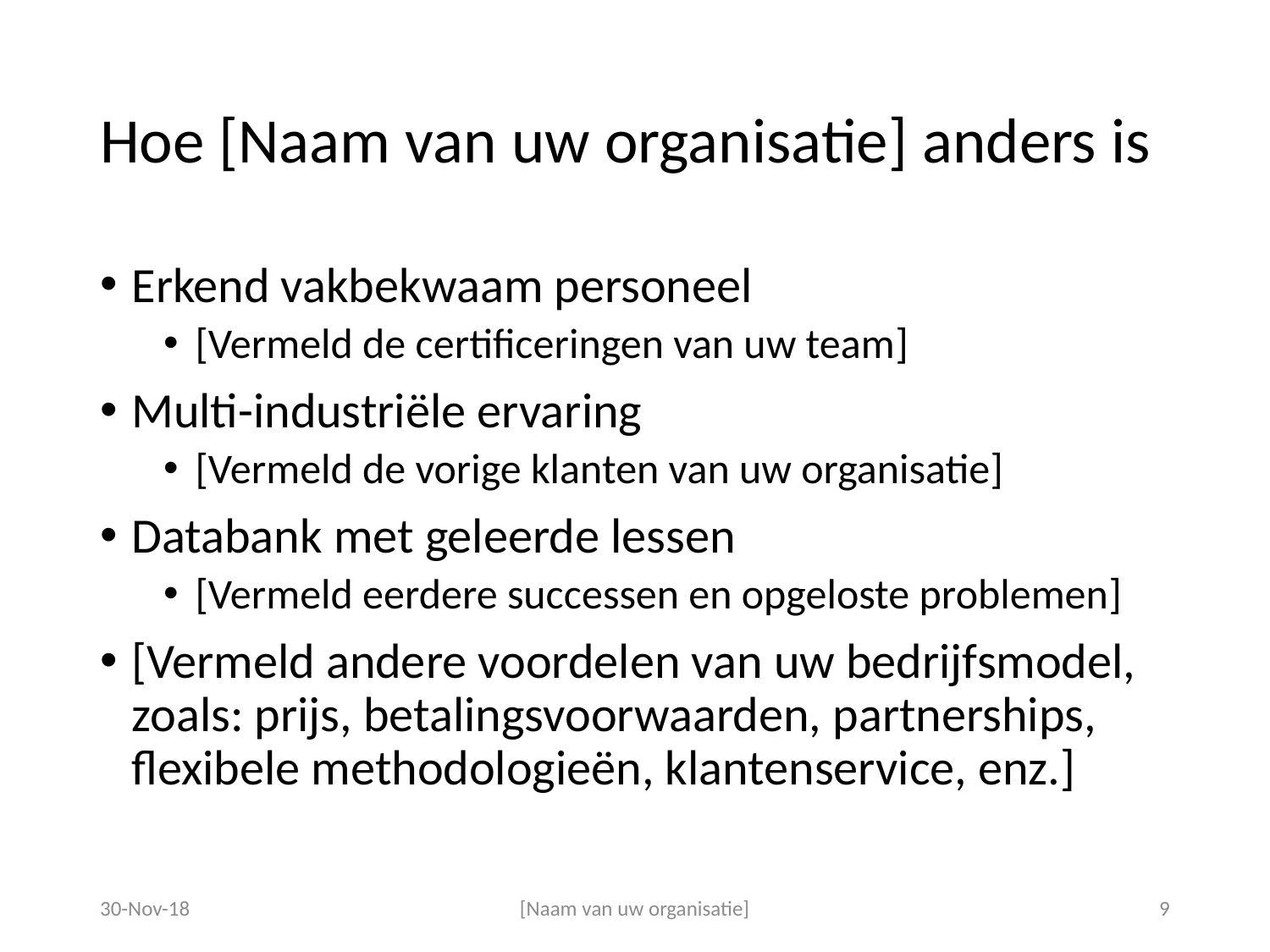

# Hoe [Naam van uw organisatie] anders is
Erkend vakbekwaam personeel
[Vermeld de certificeringen van uw team]
Multi-industriële ervaring
[Vermeld de vorige klanten van uw organisatie]
Databank met geleerde lessen
[Vermeld eerdere successen en opgeloste problemen]
[Vermeld andere voordelen van uw bedrijfsmodel, zoals: prijs, betalingsvoorwaarden, partnerships, flexibele methodologieën, klantenservice, enz.]

30-Nov-18
[Naam van uw organisatie]
9